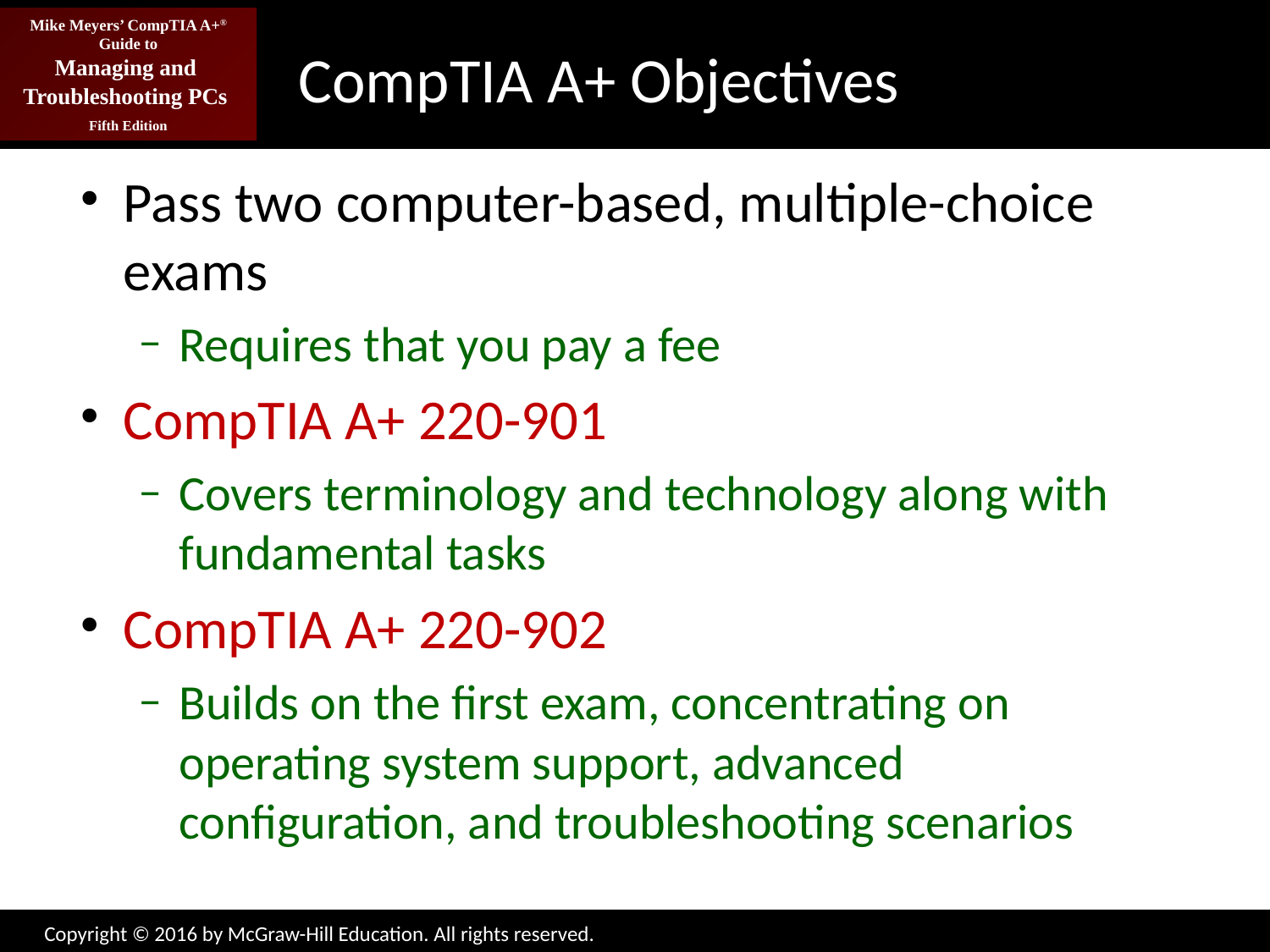

# CompTIA A+ Objectives
Pass two computer-based, multiple-choice exams
Requires that you pay a fee
CompTIA A+ 220-901
Covers terminology and technology along with fundamental tasks
CompTIA A+ 220-902
Builds on the first exam, concentrating on operating system support, advanced configuration, and troubleshooting scenarios